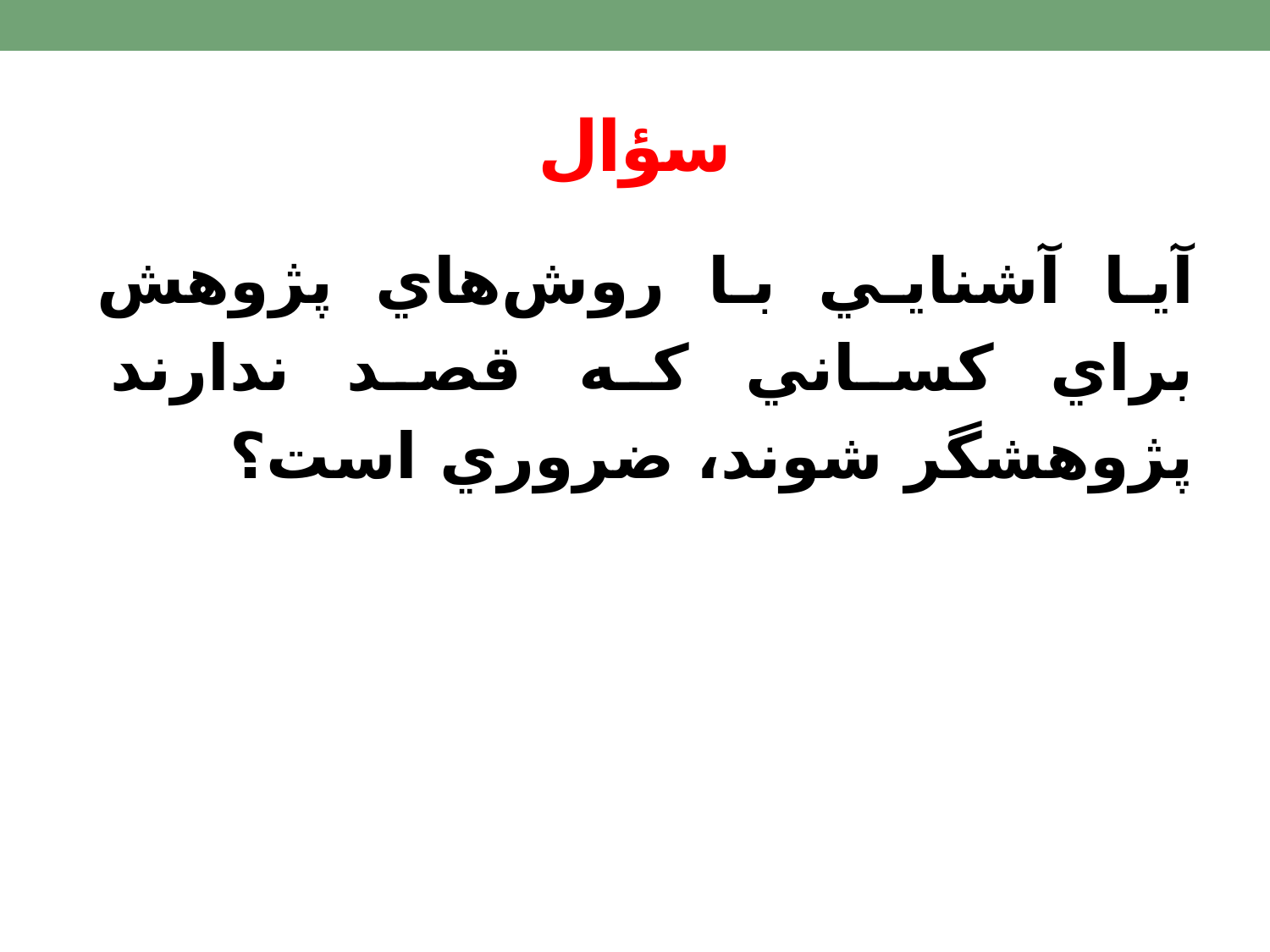

# سؤال
آيا آشنايي با روش‌هاي پژوهش براي كساني كه قصد ندارند پژوهشگر شوند، ضروري است؟